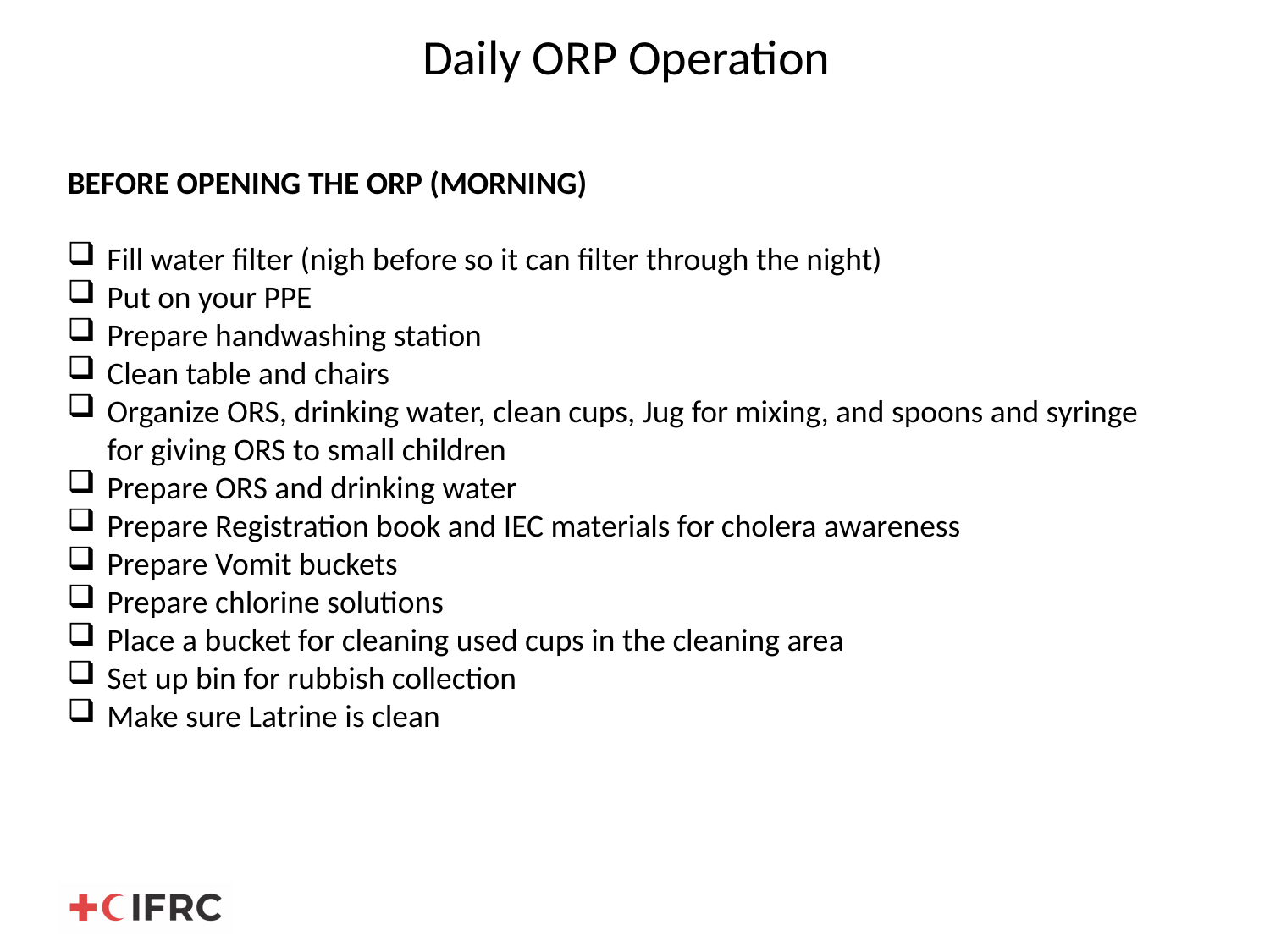

# Daily ORP Operation
BEFORE OPENING THE ORP (MORNING)

Fill water filter (nigh before so it can filter through the night)
Put on your PPE
Prepare handwashing station
Clean table and chairs
Organize ORS, drinking water, clean cups, Jug for mixing, and spoons and syringe for giving ORS to small children
Prepare ORS and drinking water
Prepare Registration book and IEC materials for cholera awareness
Prepare Vomit buckets
Prepare chlorine solutions
Place a bucket for cleaning used cups in the cleaning area
Set up bin for rubbish collection
Make sure Latrine is clean